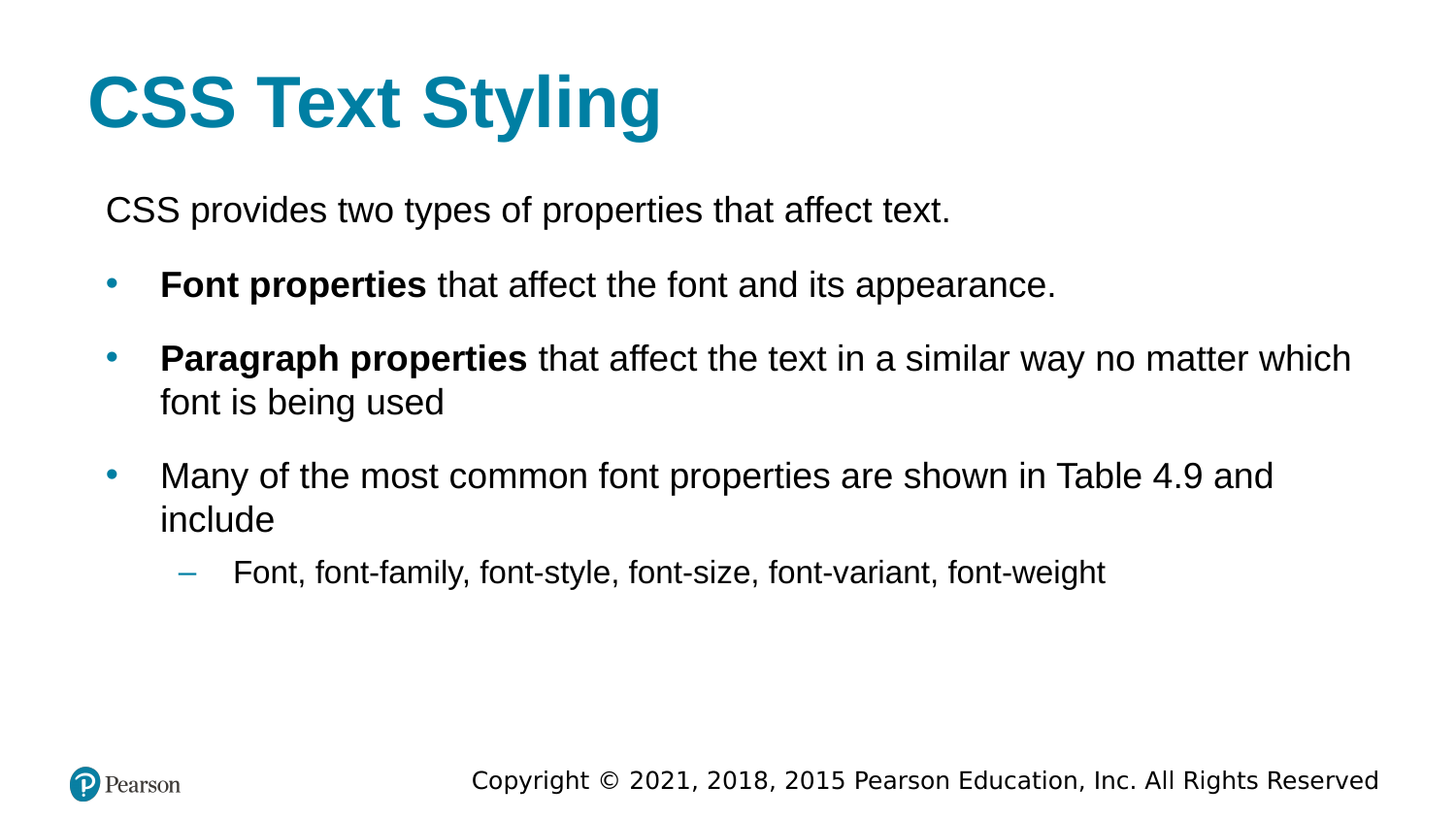

# CSS Text Styling
CSS provides two types of properties that affect text.
Font properties that affect the font and its appearance.
Paragraph properties that affect the text in a similar way no matter which font is being used
Many of the most common font properties are shown in Table 4.9 and include
Font, font-family, font-style, font-size, font-variant, font-weight